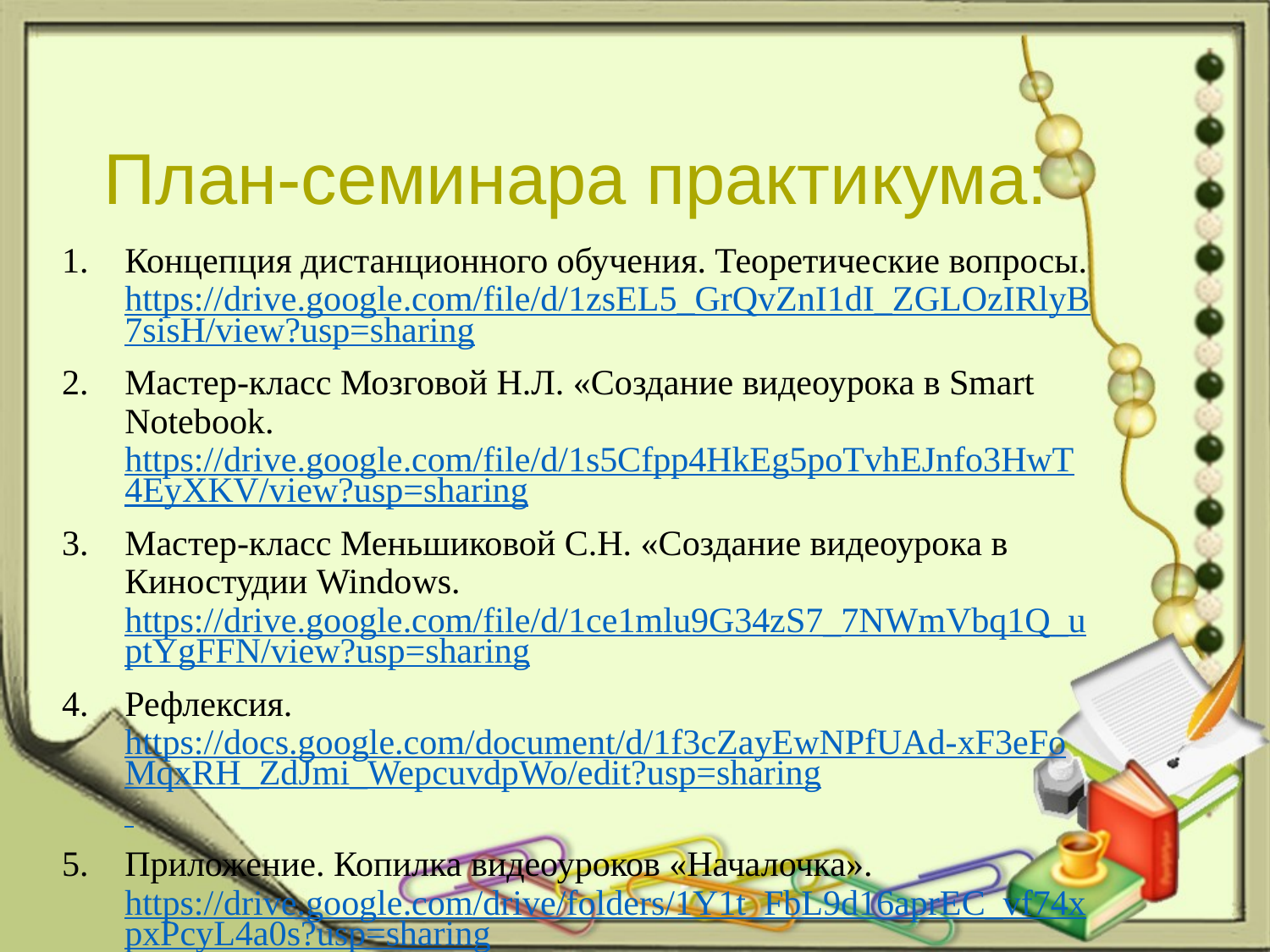

# План-семинара практикума:
Концепция дистанционного обучения. Теоретические вопросы. https://drive.google.com/file/d/1zsEL5_GrQvZnI1dI_ZGLOzIRlyB7sisH/view?usp=sharing
Мастер-класс Мозговой Н.Л. «Создание видеоурока в Smart Notebook. https://drive.google.com/file/d/1s5Cfpp4HkEg5poTvhEJnfo3HwT4EyXKV/view?usp=sharing
Мастер-класс Меньшиковой С.Н. «Создание видеоурока в Киностудии Windows. https://drive.google.com/file/d/1ce1mlu9G34zS7_7NWmVbq1Q_uptYgFFN/view?usp=sharing
Рефлексия. https://docs.google.com/document/d/1f3cZayEwNPfUAd-xF3eFoMqxRH_ZdJmi_WepcuvdpWo/edit?usp=sharing
Приложение. Копилка видеоуроков «Началочка». https://drive.google.com/drive/folders/1Y1t_FbL9d16aprEC_vf74xpxPcyL4a0s?usp=sharing